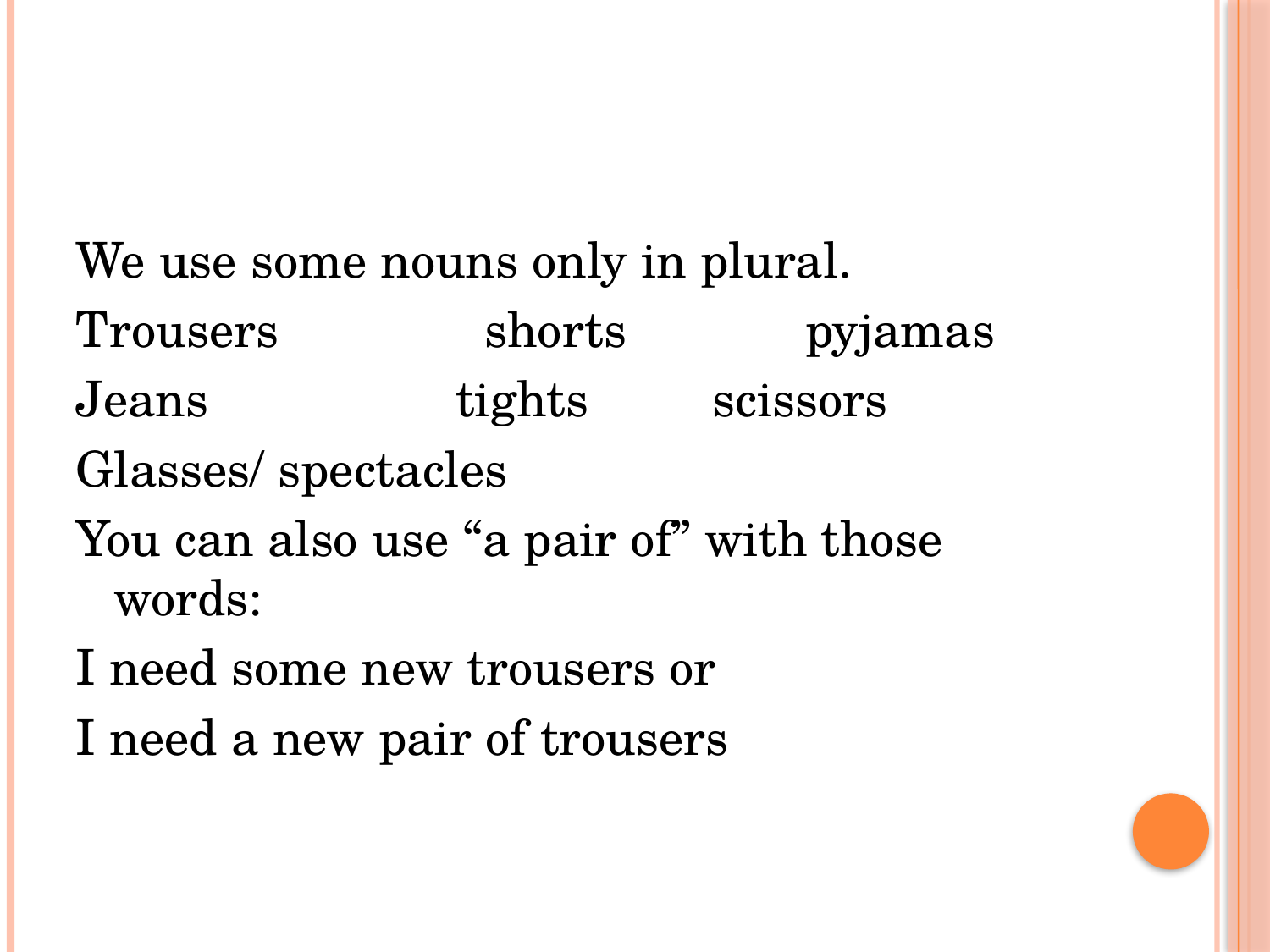

#
We use some nouns only in plural.
Trousers               shorts             pyjamas
Jeans                  tights         scissors
Glasses/ spectacles
You can also use “a pair of” with those words:
I need some new trousers or
I need a new pair of trousers